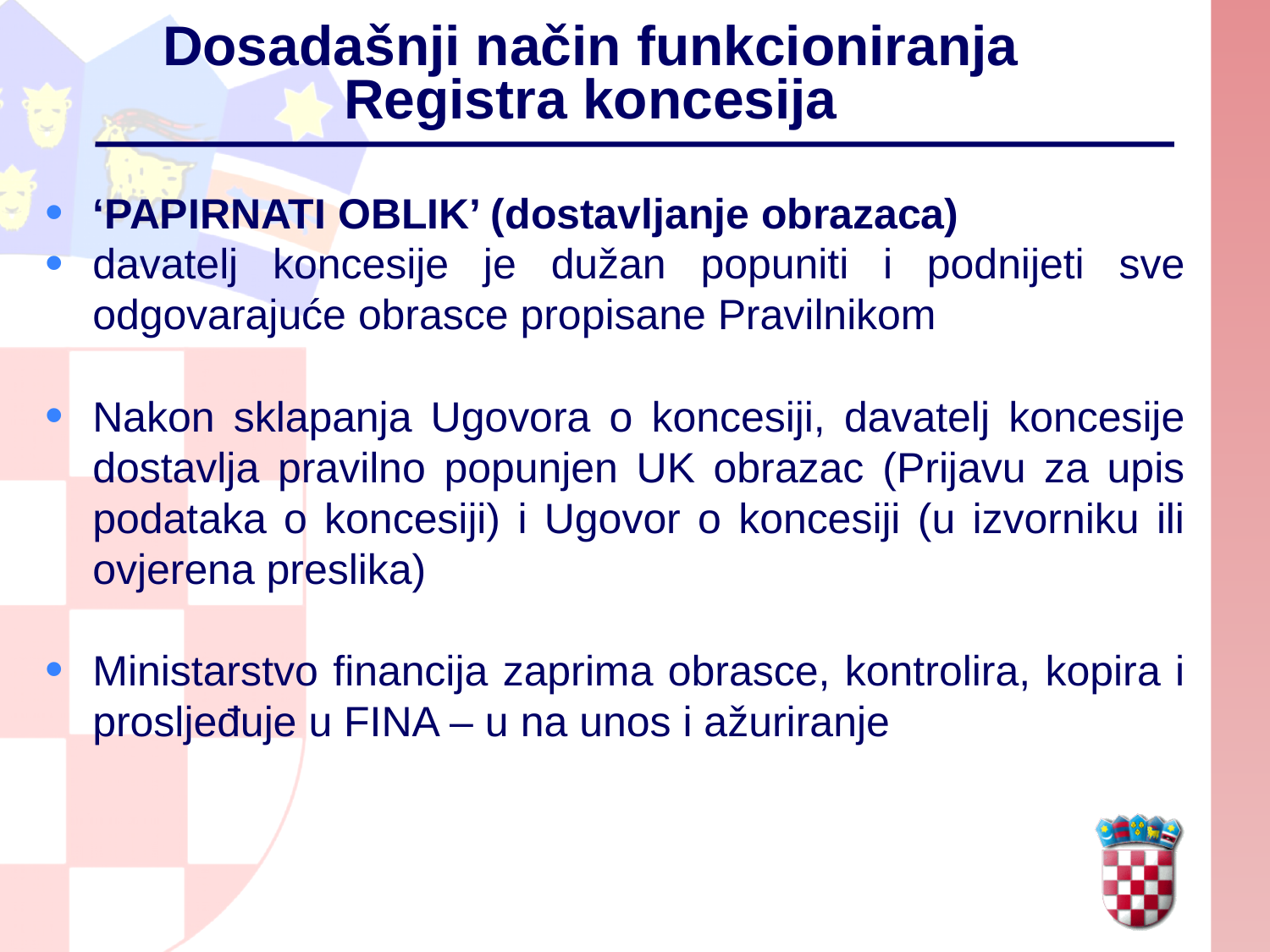

# Dosadašnji način funkcioniranja Registra koncesija
‘PAPIRNATI OBLIK’ (dostavljanje obrazaca)
davatelj koncesije je dužan popuniti i podnijeti sve odgovarajuće obrasce propisane Pravilnikom

Nakon sklapanja Ugovora o koncesiji, davatelj koncesije dostavlja pravilno popunjen UK obrazac (Prijavu za upis podataka o koncesiji) i Ugovor o koncesiji (u izvorniku ili ovjerena preslika)

Ministarstvo financija zaprima obrasce, kontrolira, kopira i prosljeđuje u FINA – u na unos i ažuriranje